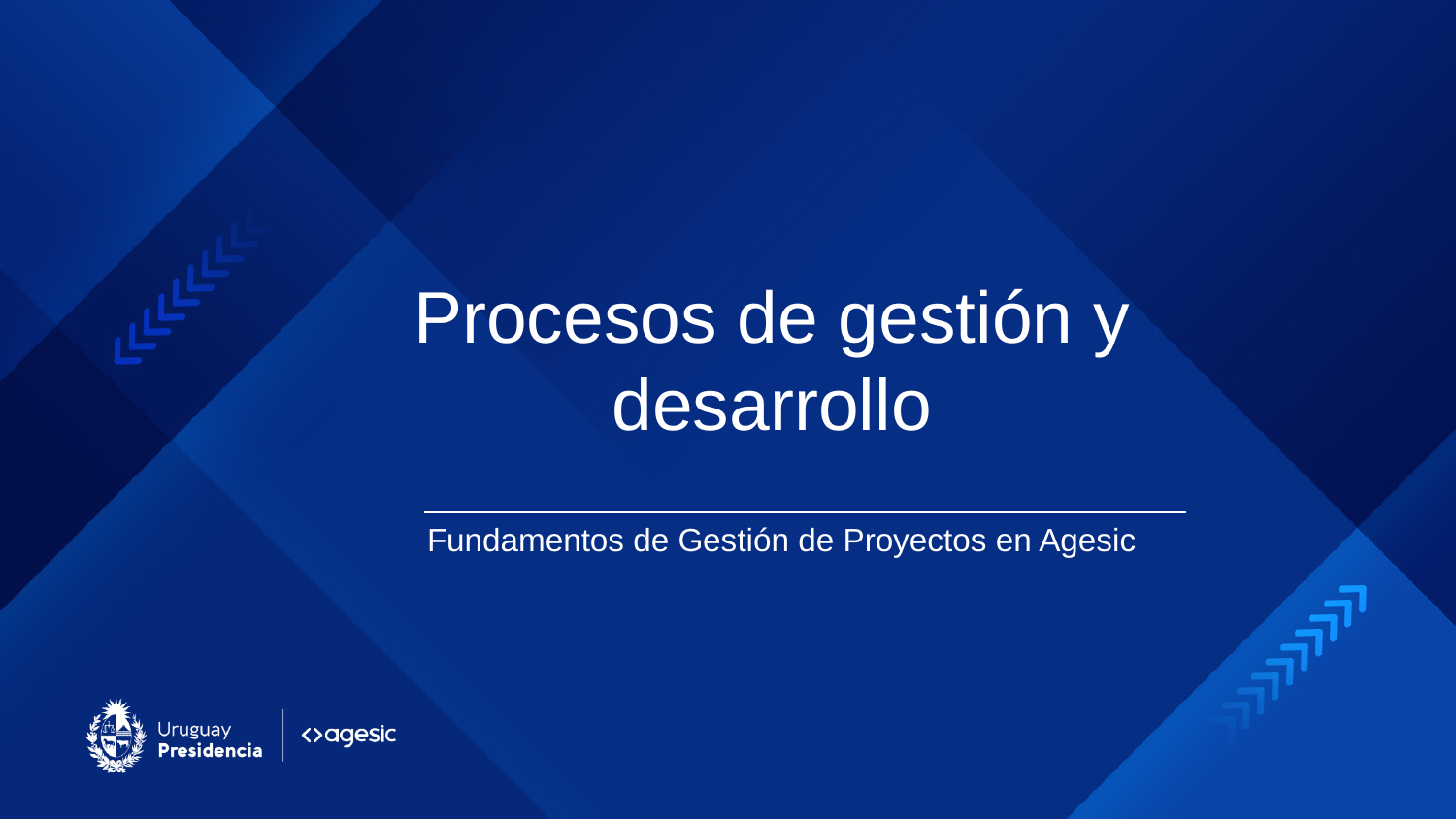

Procesos de gestión y desarrollo
Fundamentos de Gestión de Proyectos en Agesic